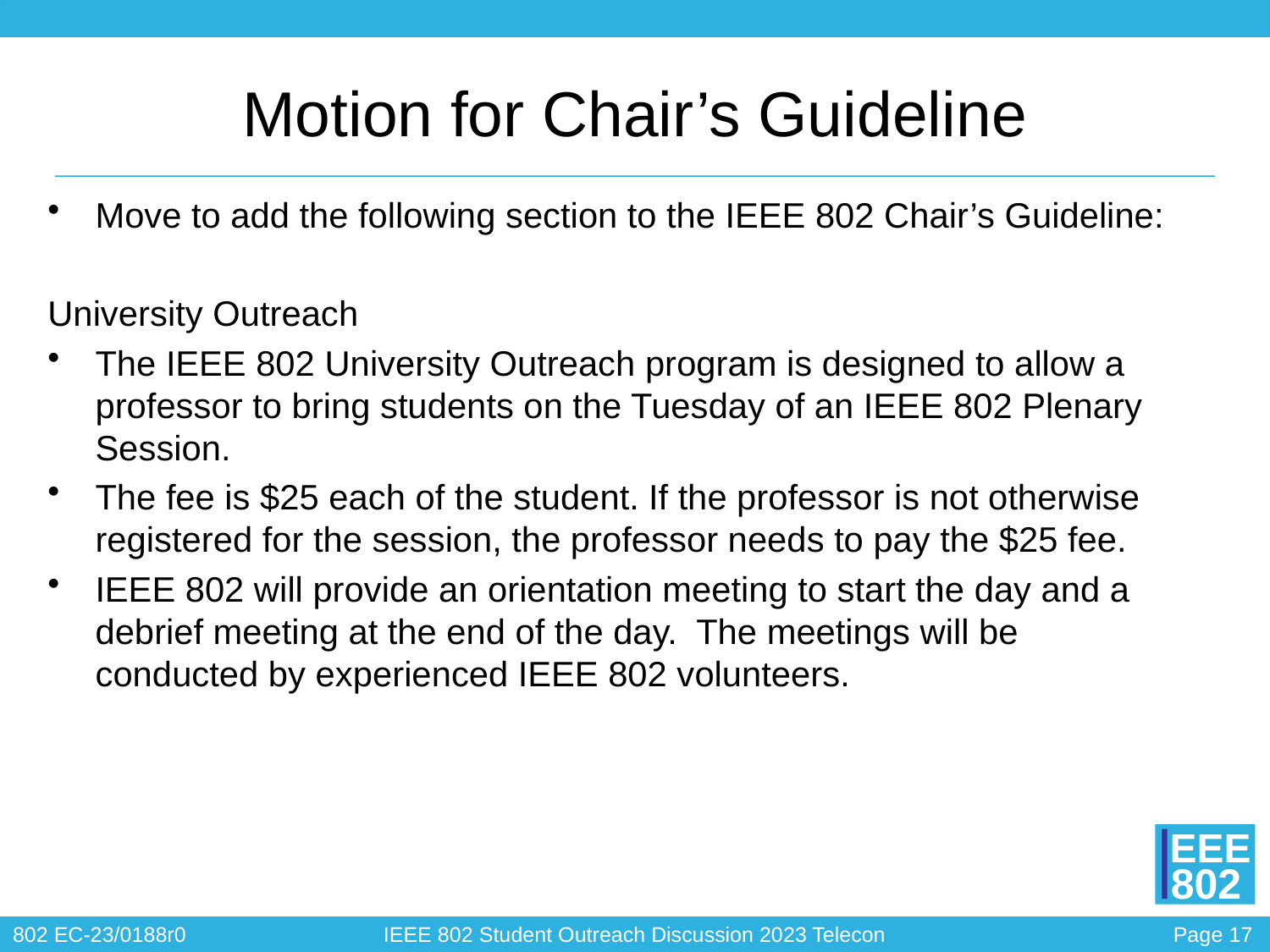

# Motion for Chair’s Guideline
Move to add the following section to the IEEE 802 Chair’s Guideline:

University Outreach
The IEEE 802 University Outreach program is designed to allow a professor to bring students on the Tuesday of an IEEE 802 Plenary Session.
The fee is $25 each of the student. If the professor is not otherwise registered for the session, the professor needs to pay the $25 fee.
IEEE 802 will provide an orientation meeting to start the day and a debrief meeting at the end of the day.  The meetings will be conducted by experienced IEEE 802 volunteers.